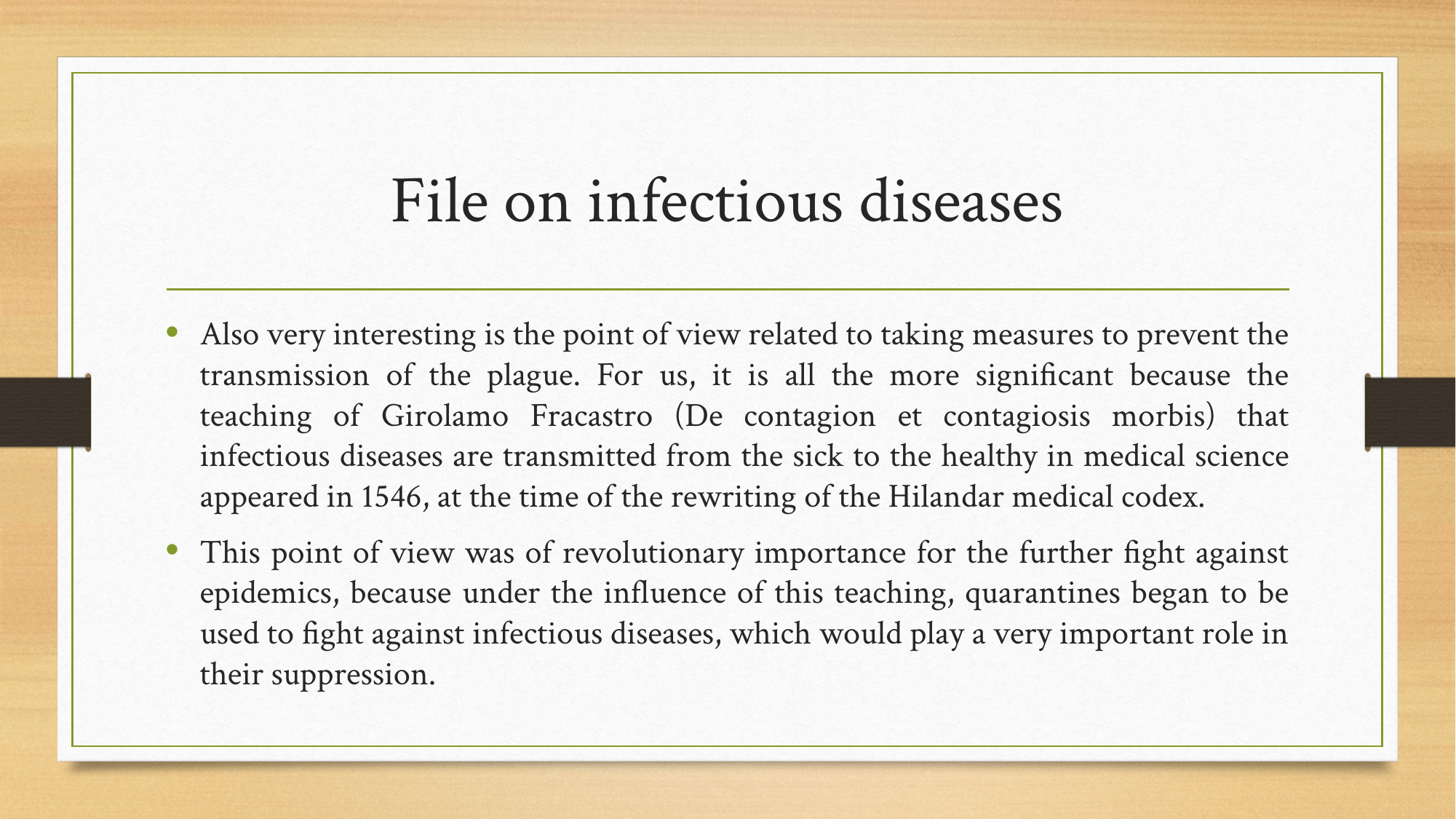

# File on infectious diseases
Also very interesting is the point of view related to taking measures to prevent the transmission of the plague. For us, it is all the more significant because the teaching of Girolamo Fracastro (De contagion et contagiosis morbis) that infectious diseases are transmitted from the sick to the healthy in medical science appeared in 1546, at the time of the rewriting of the Hilandar medical codex.
This point of view was of revolutionary importance for the further fight against epidemics, because under the influence of this teaching, quarantines began to be used to fight against infectious diseases, which would play a very important role in their suppression.